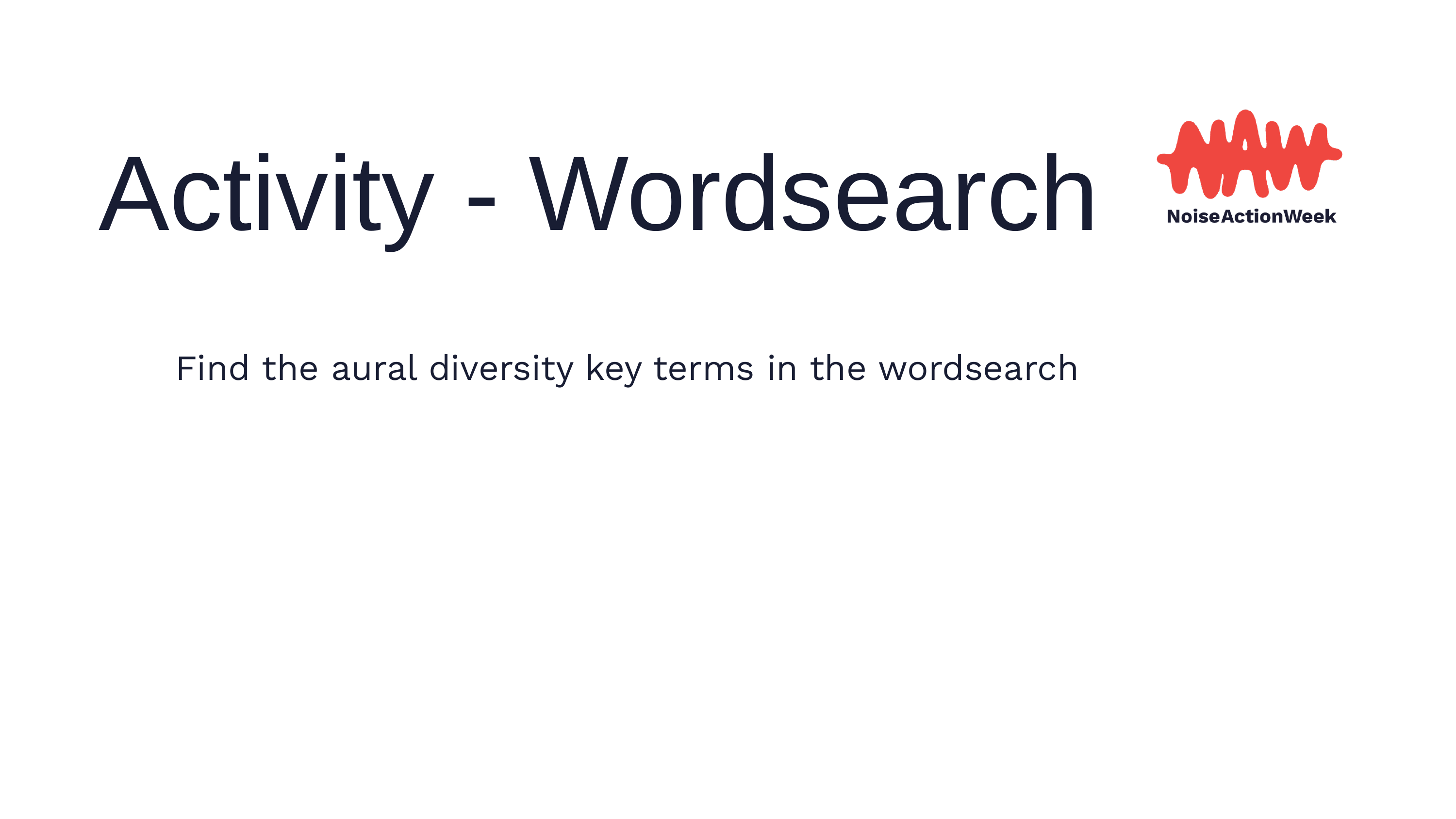

Activity - Wordsearch
Find the aural diversity key terms in the wordsearch